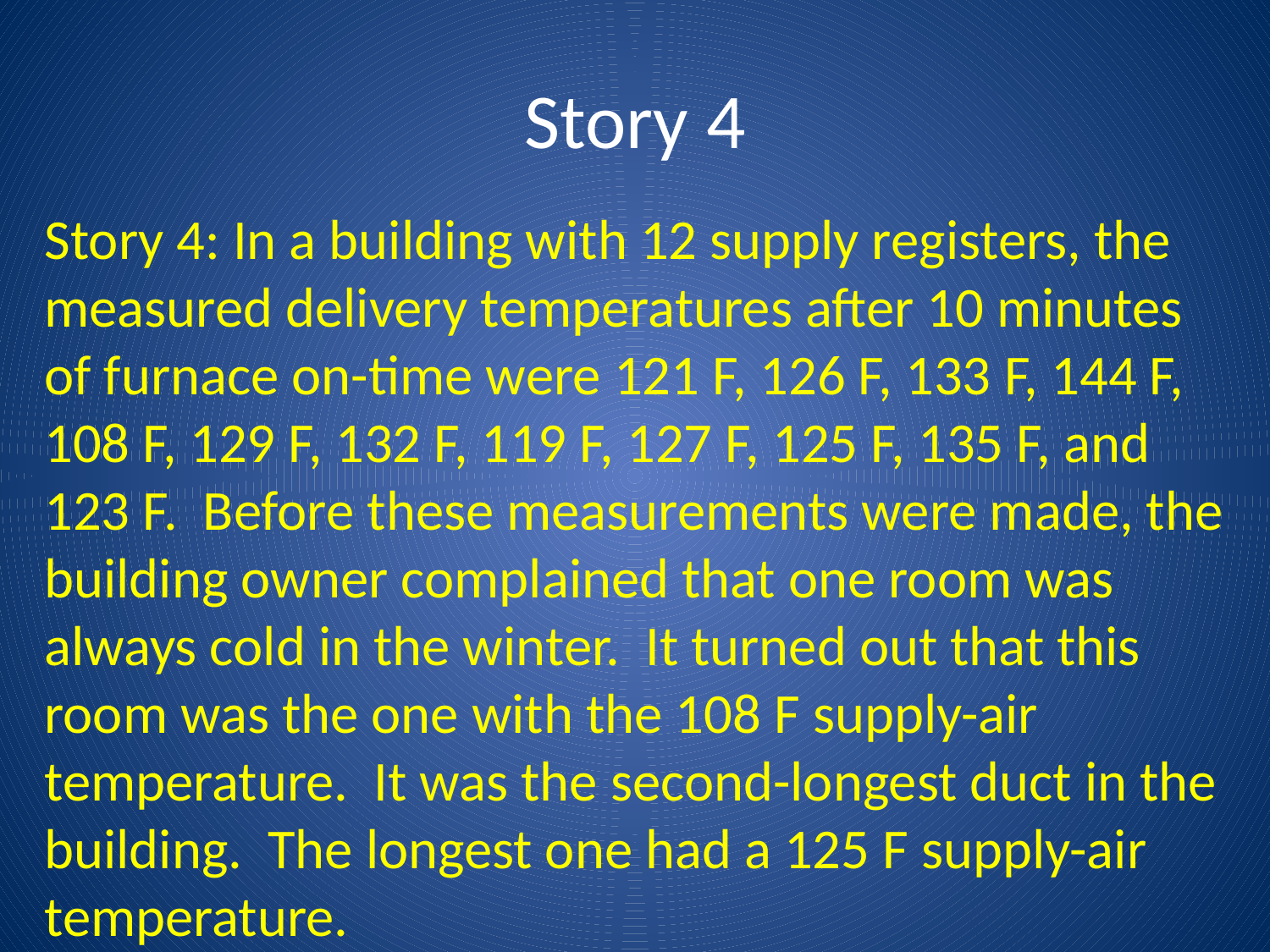

# Story 4
Story 4: In a building with 12 supply registers, the measured delivery temperatures after 10 minutes of furnace on-time were 121 F, 126 F, 133 F, 144 F, 108 F, 129 F, 132 F, 119 F, 127 F, 125 F, 135 F, and 123 F.  Before these measurements were made, the building owner complained that one room was always cold in the winter.  It turned out that this room was the one with the 108 F supply-air temperature.  It was the second-longest duct in the building.  The longest one had a 125 F supply-air temperature.